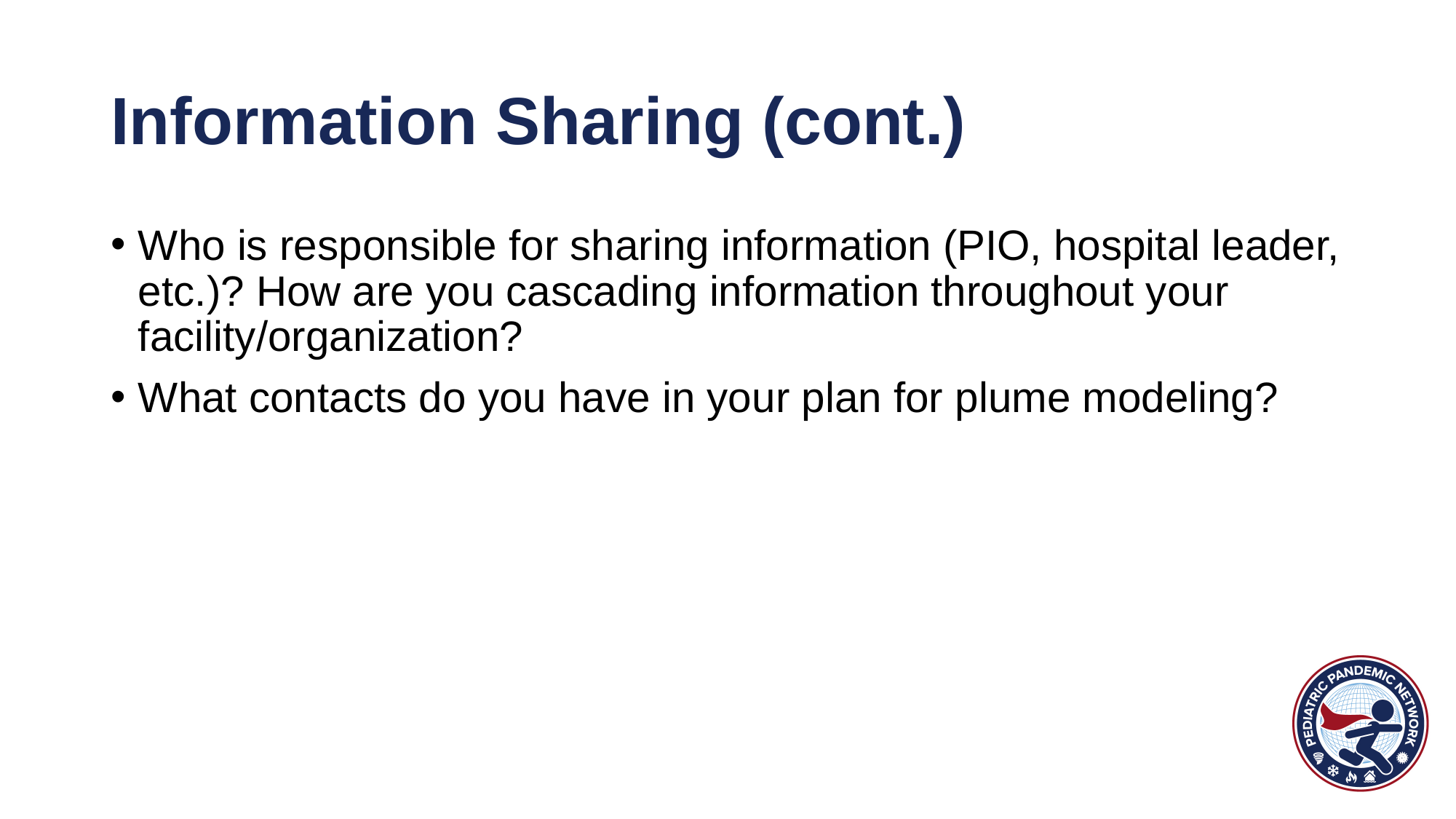

# Information Sharing (cont.)
Who is responsible for sharing information (PIO, hospital leader, etc.)? How are you cascading information throughout your facility/organization?
What contacts do you have in your plan for plume modeling?